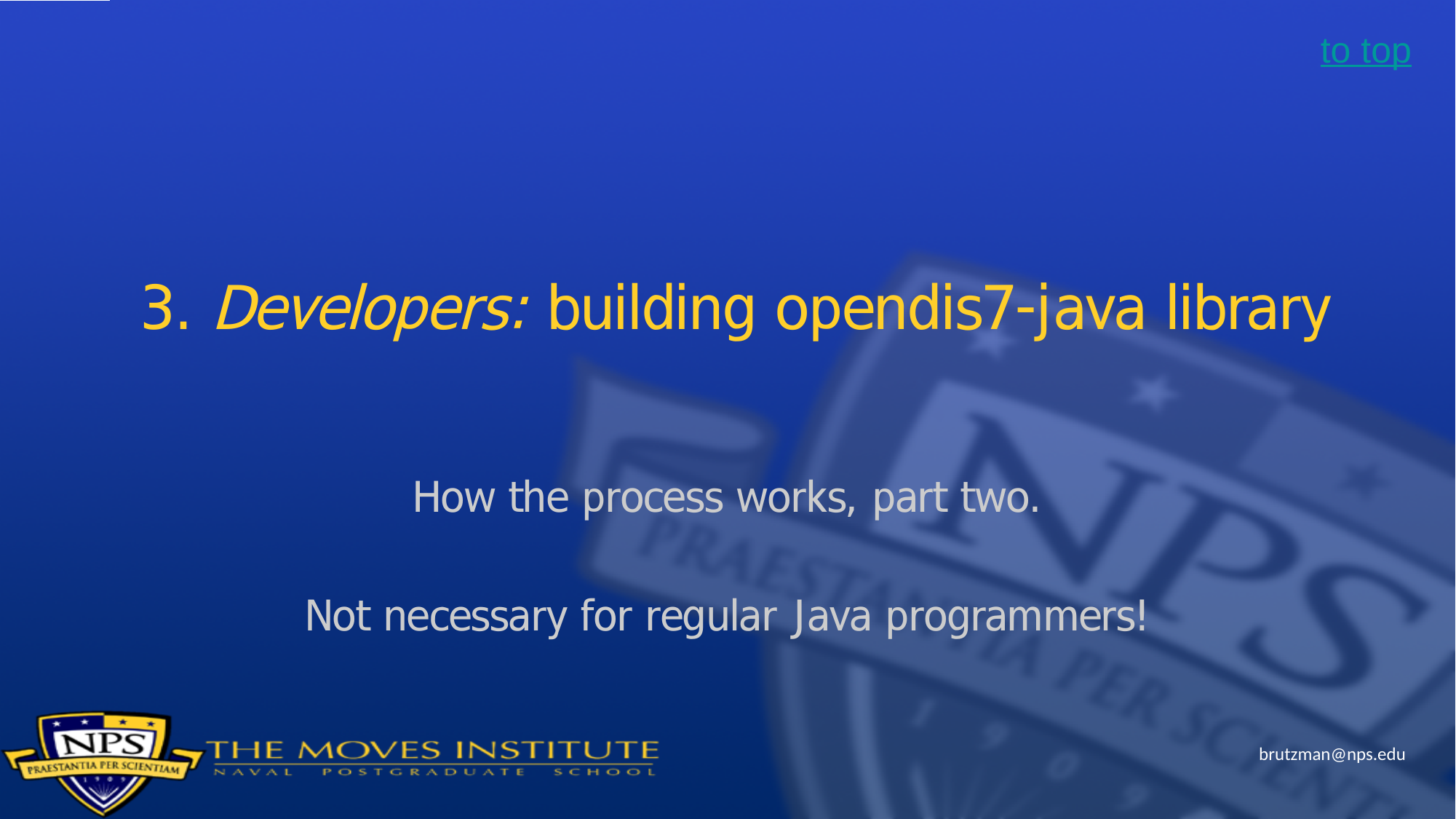

to top
# 3. Developers: building opendis7-java library
How the process works, part two.

Not necessary for regular Java programmers!

brutzman@nps.edu